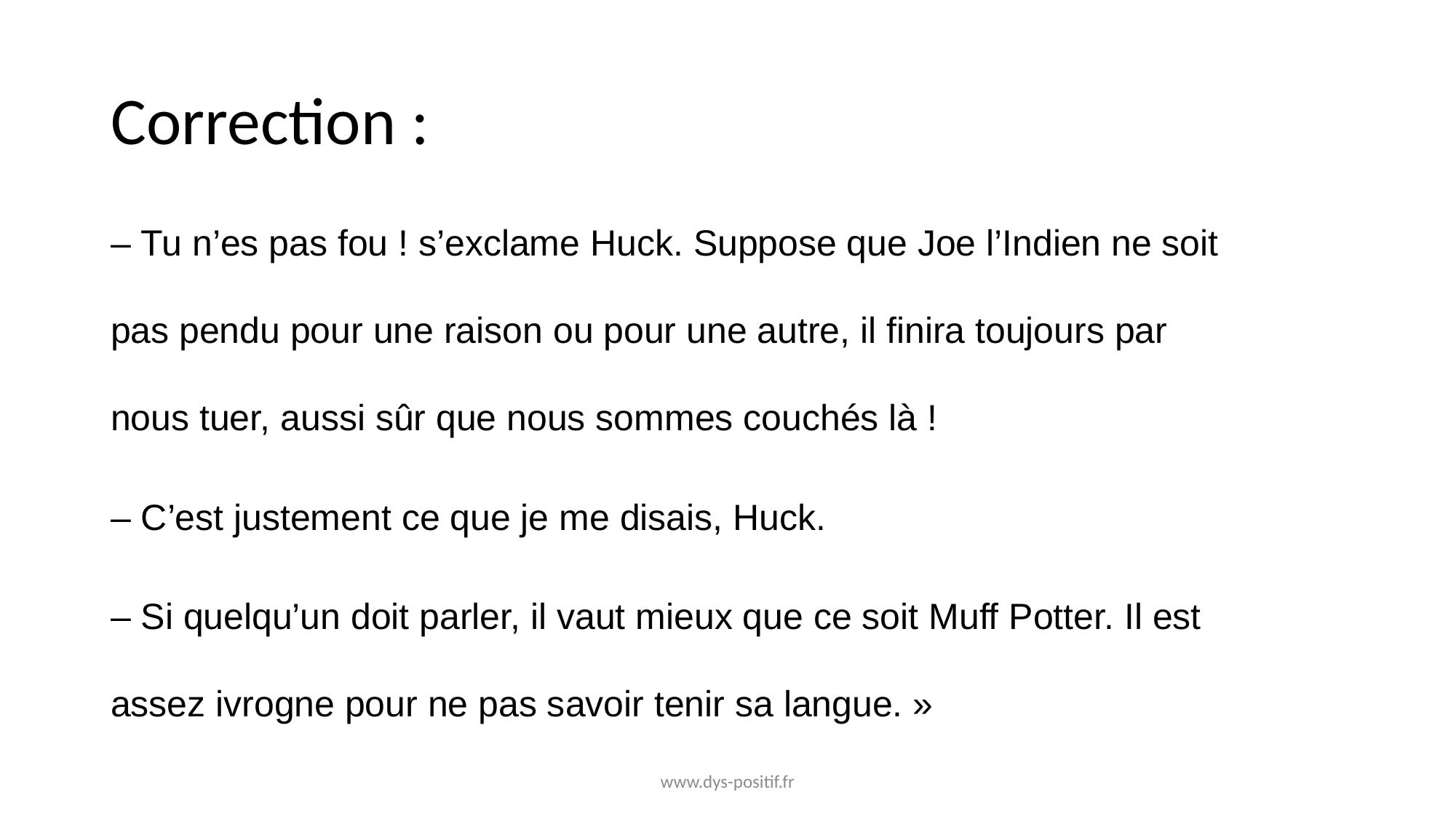

# Correction :
– Tu n’es pas fou ! s’exclame Huck. Suppose que Joe l’Indien ne soit pas pendu pour une raison ou pour une autre, il finira toujours par nous tuer, aussi sûr que nous sommes couchés là !
– C’est justement ce que je me disais, Huck.
– Si quelqu’un doit parler, il vaut mieux que ce soit Muff Potter. Il est assez ivrogne pour ne pas savoir tenir sa langue. »
www.dys-positif.fr